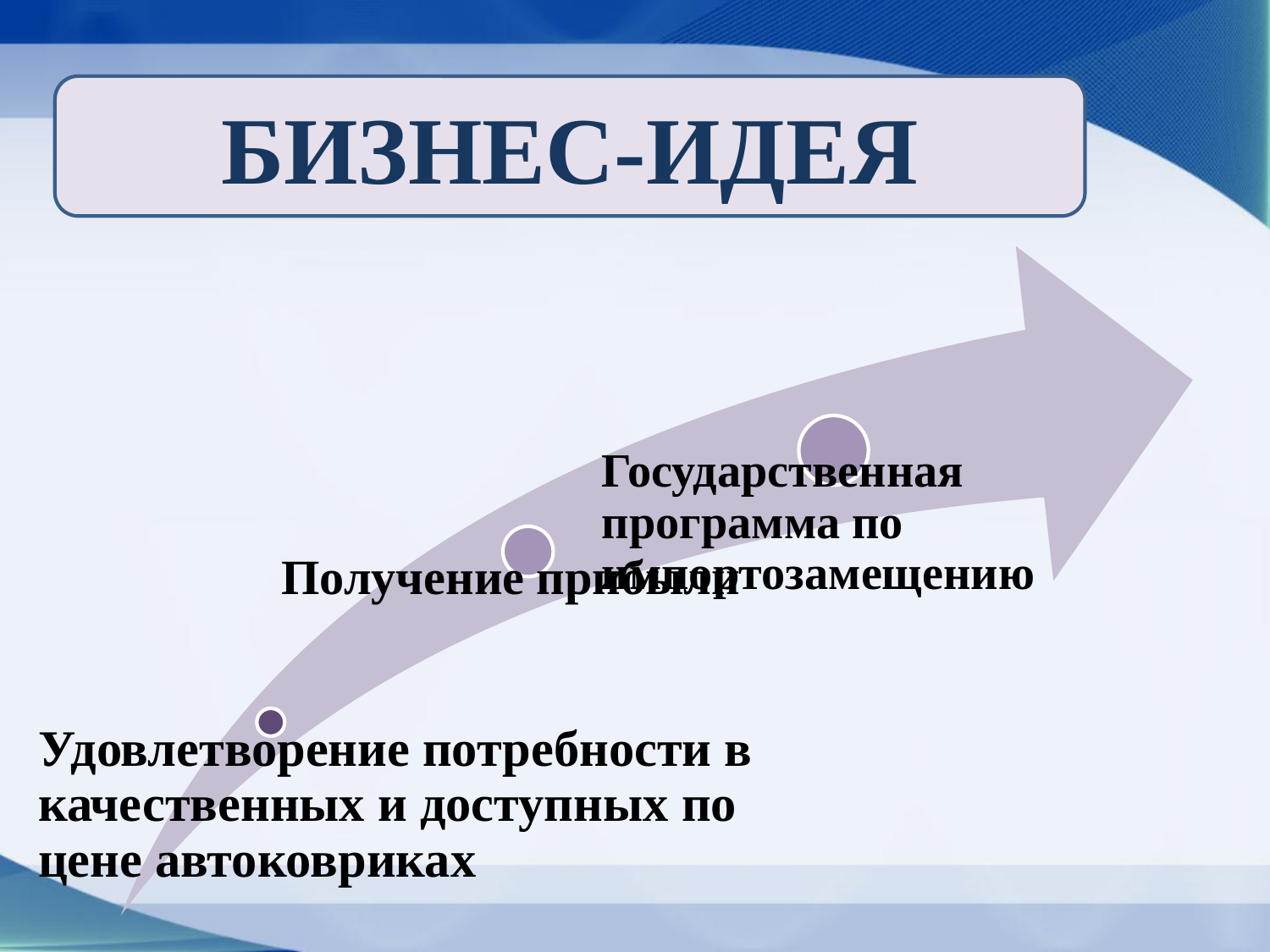

БИЗНЕС-ИДЕЯ

Удовлетворение потребности в качественных и доступных по цене автоковриках
Получение прибыли
Государственная программа по импортозамещению